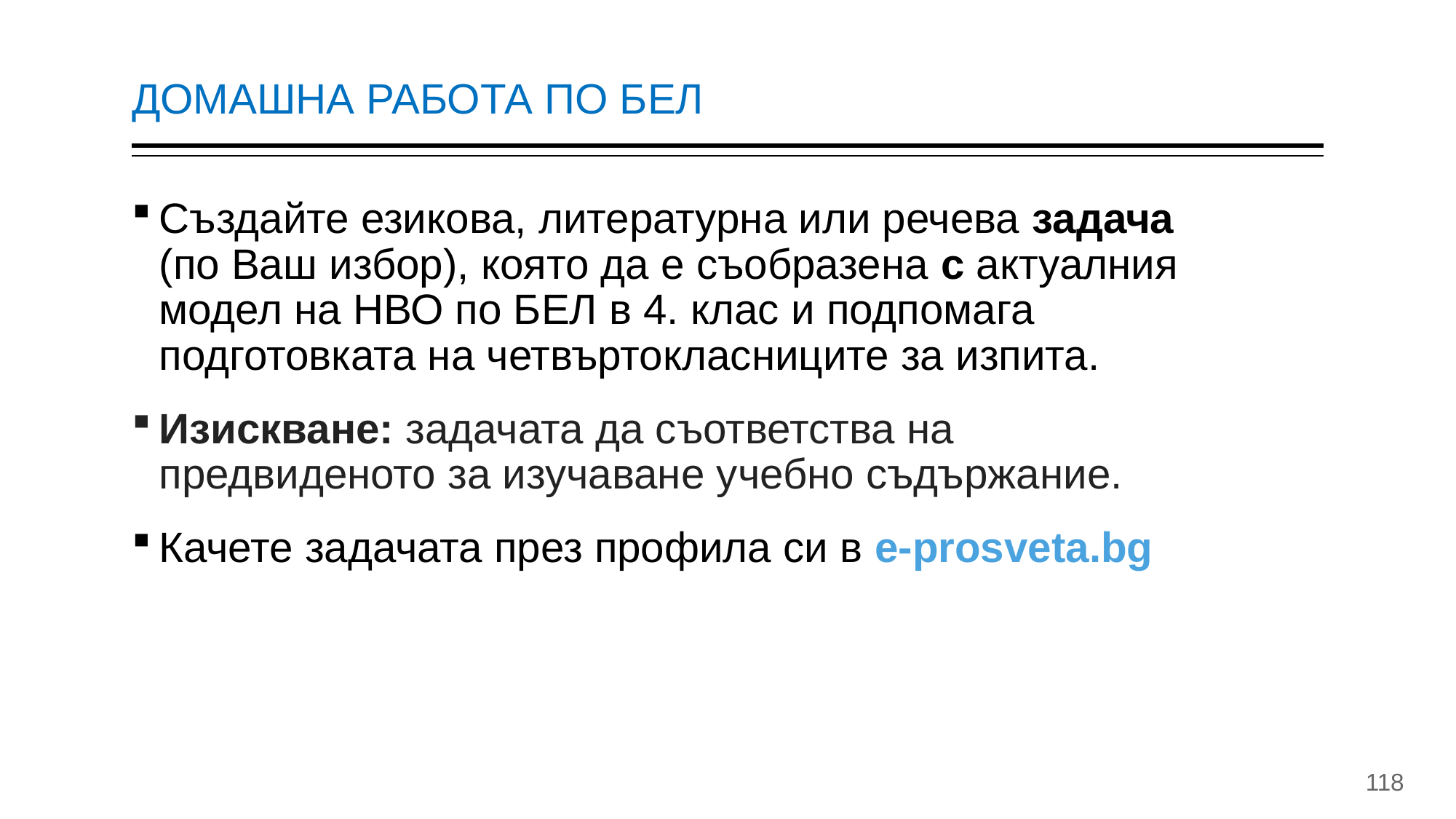

# ДОМАШНА РАБОТА ПО БЕЛ
Създайте езикова, литературна или речева задача (по Ваш избор), която да е съобразена с актуалния модел на НВО по БЕЛ в 4. клас и подпомага подготовката на четвъртокласниците за изпита.
Изискване: задачата да съответства на предвиденото за изучаване учебно съдържание.
Качете задачата през профила си в e-prosveta.bg

118